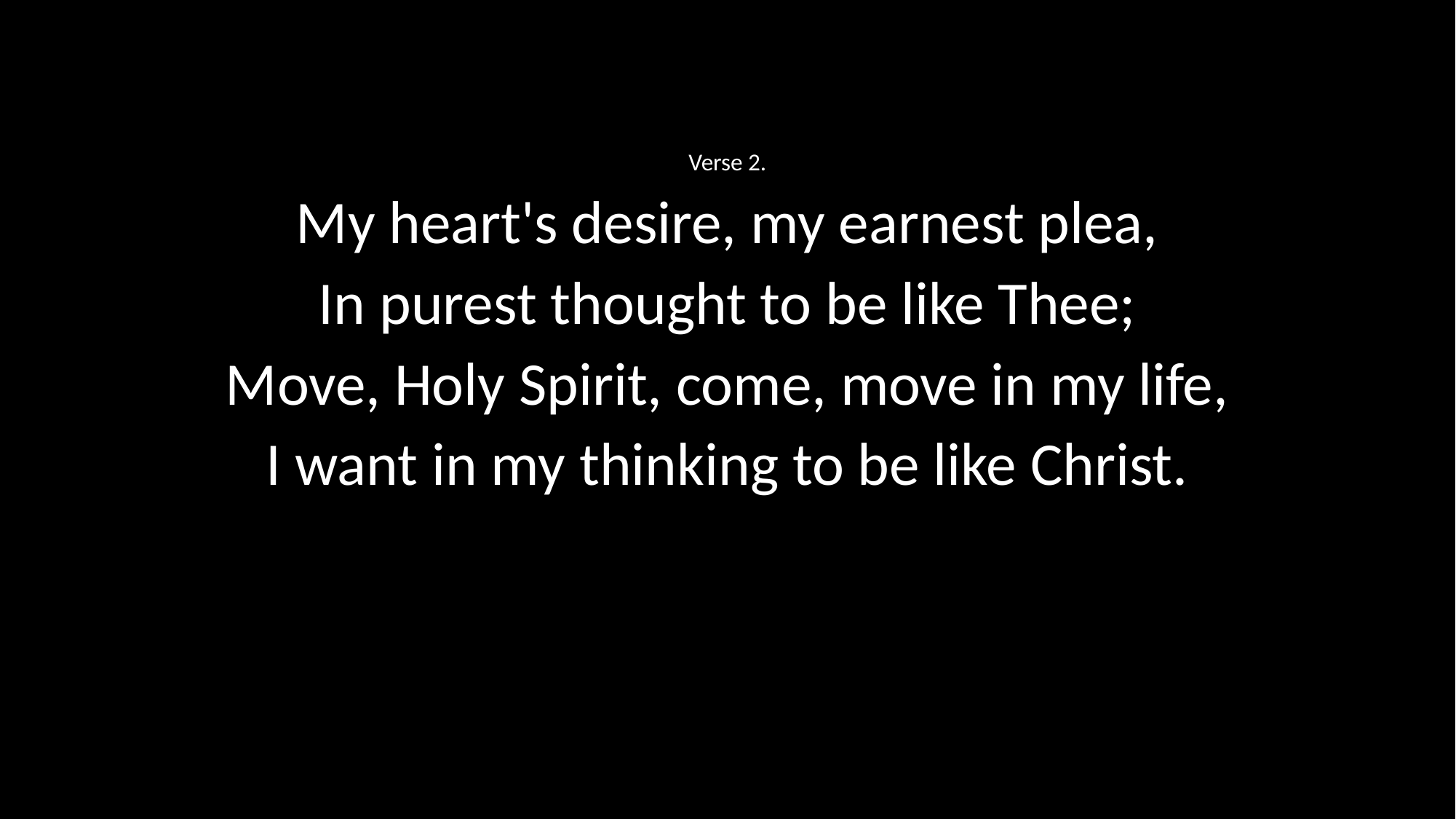

Verse 2.
My heart's desire, my earnest plea,
In purest thought to be like Thee;
Move, Holy Spirit, come, move in my life,
I want in my thinking to be like Christ.